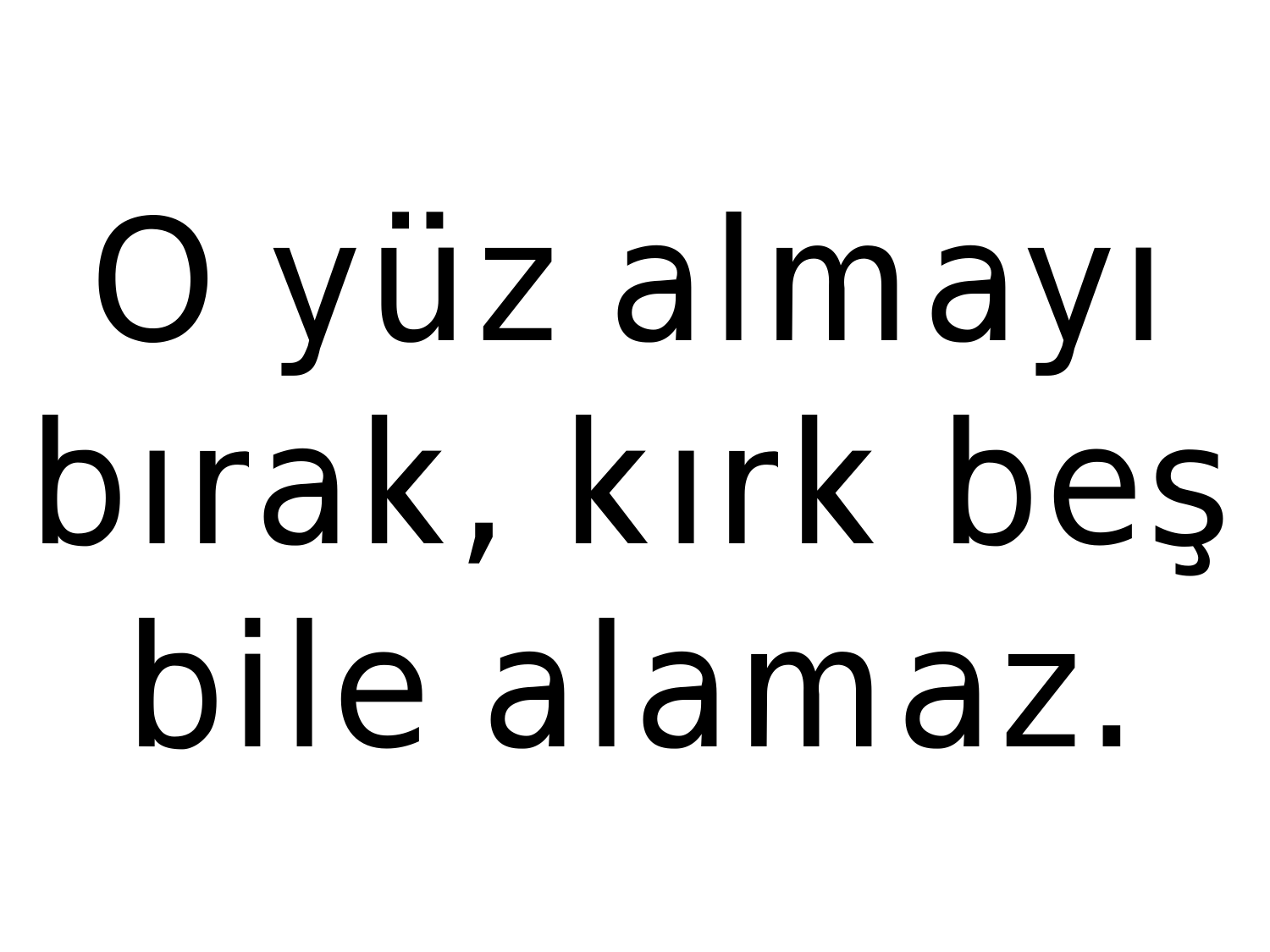

# O yüz almayı bırak, kırk beş bile alamaz.